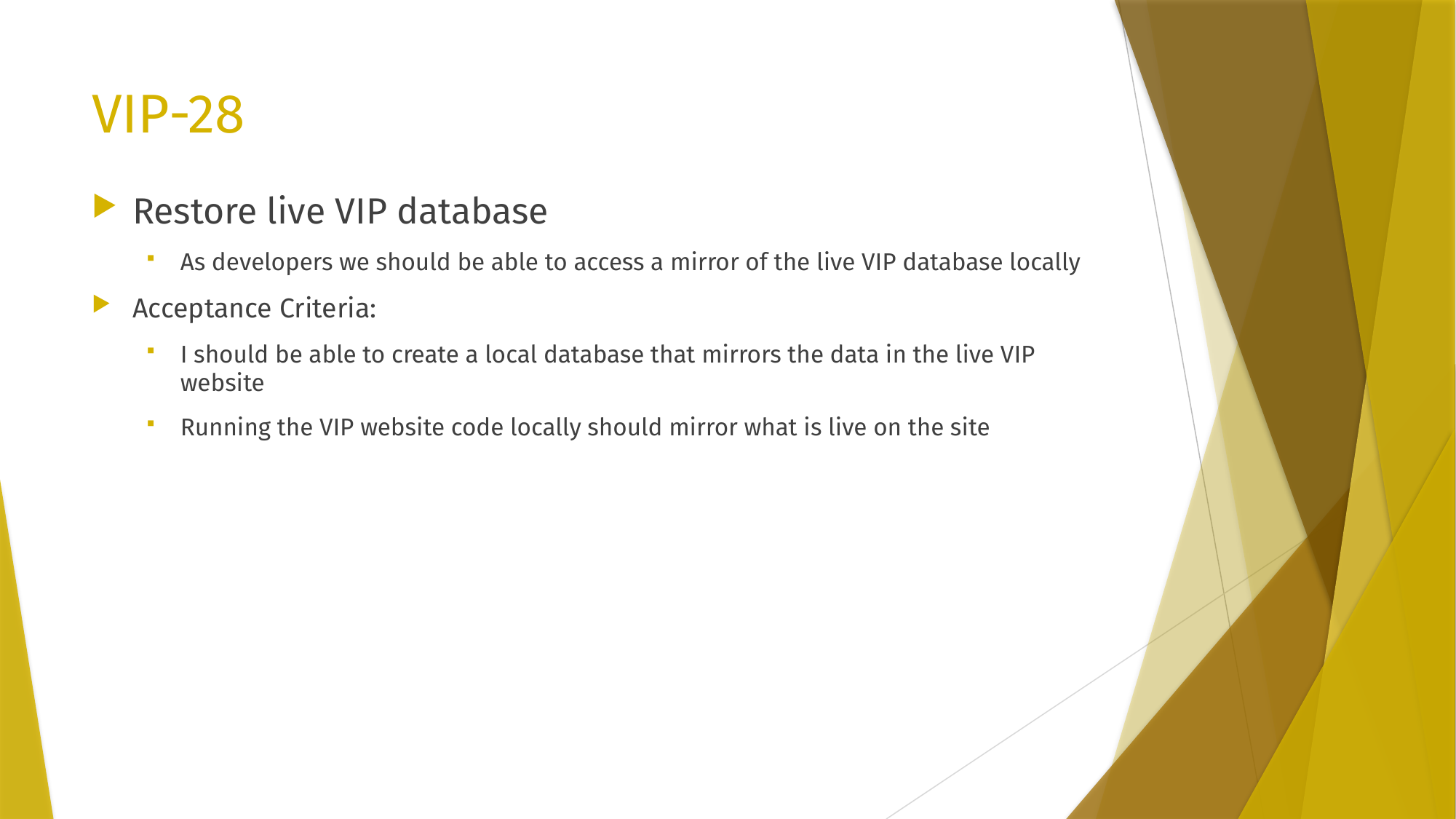

# VIP-28
Restore live VIP database
As developers we should be able to access a mirror of the live VIP database locally
Acceptance Criteria:
I should be able to create a local database that mirrors the data in the live VIP website
Running the VIP website code locally should mirror what is live on the site